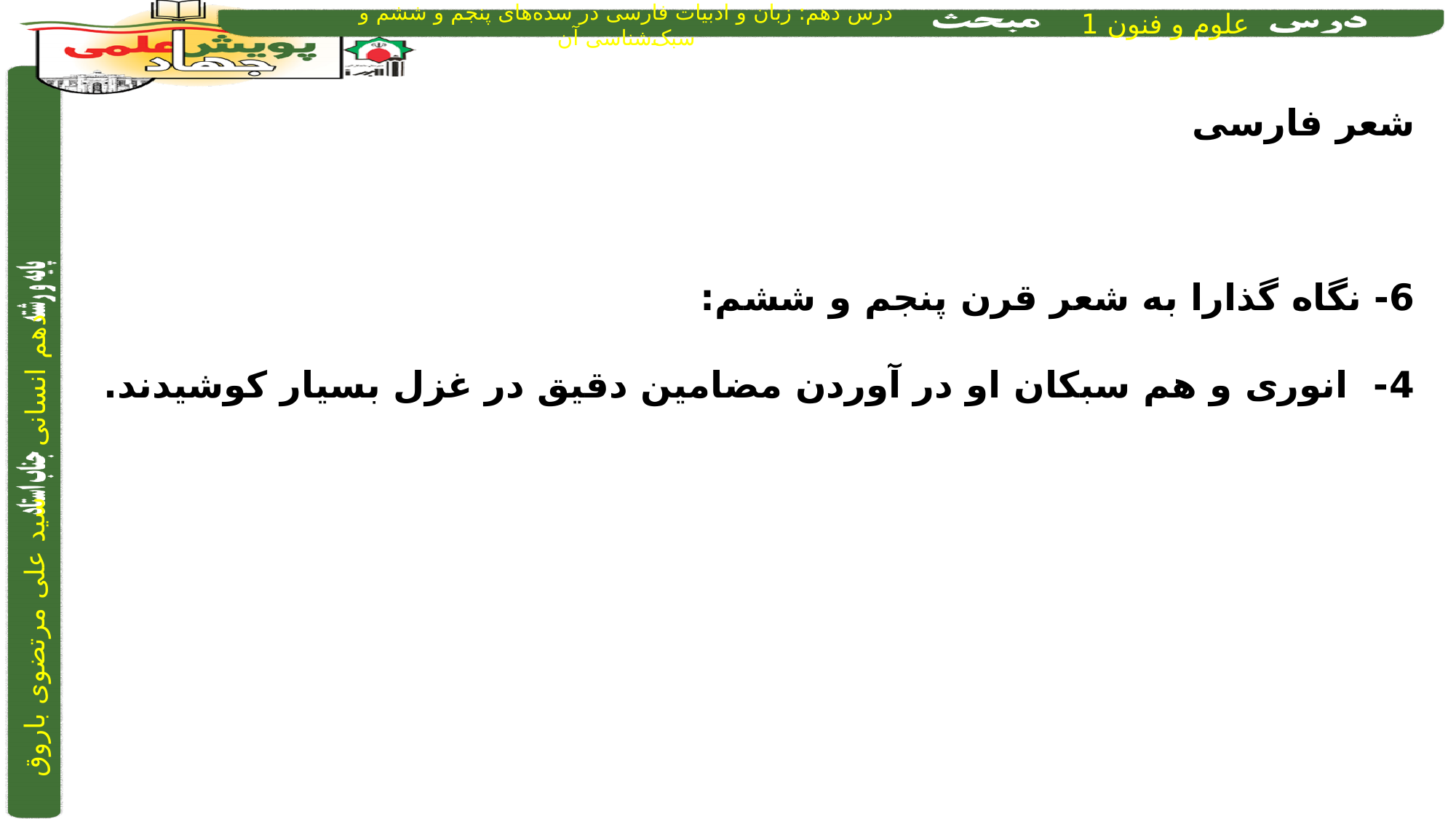

شعر فارسی

6- نگاه گذارا به شعر قرن پنجم و ششم:
4-  انوری و هم سبکان او در آوردن مضامین دقیق در غزل بسیار کوشیدند.